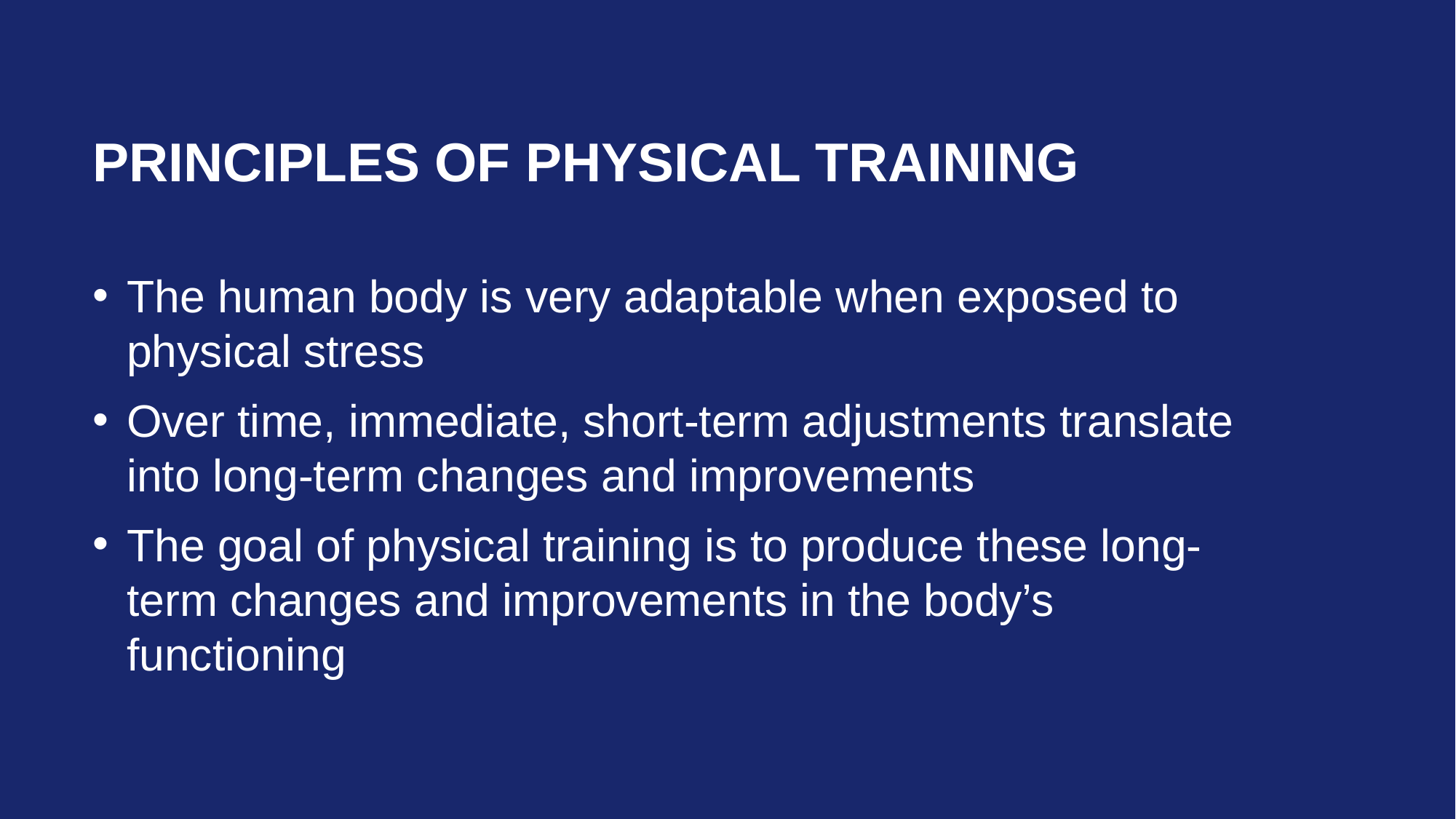

# Principles of Physical Training
The human body is very adaptable when exposed to physical stress
Over time, immediate, short-term adjustments translate into long-term changes and improvements
The goal of physical training is to produce these long-term changes and improvements in the body’s functioning